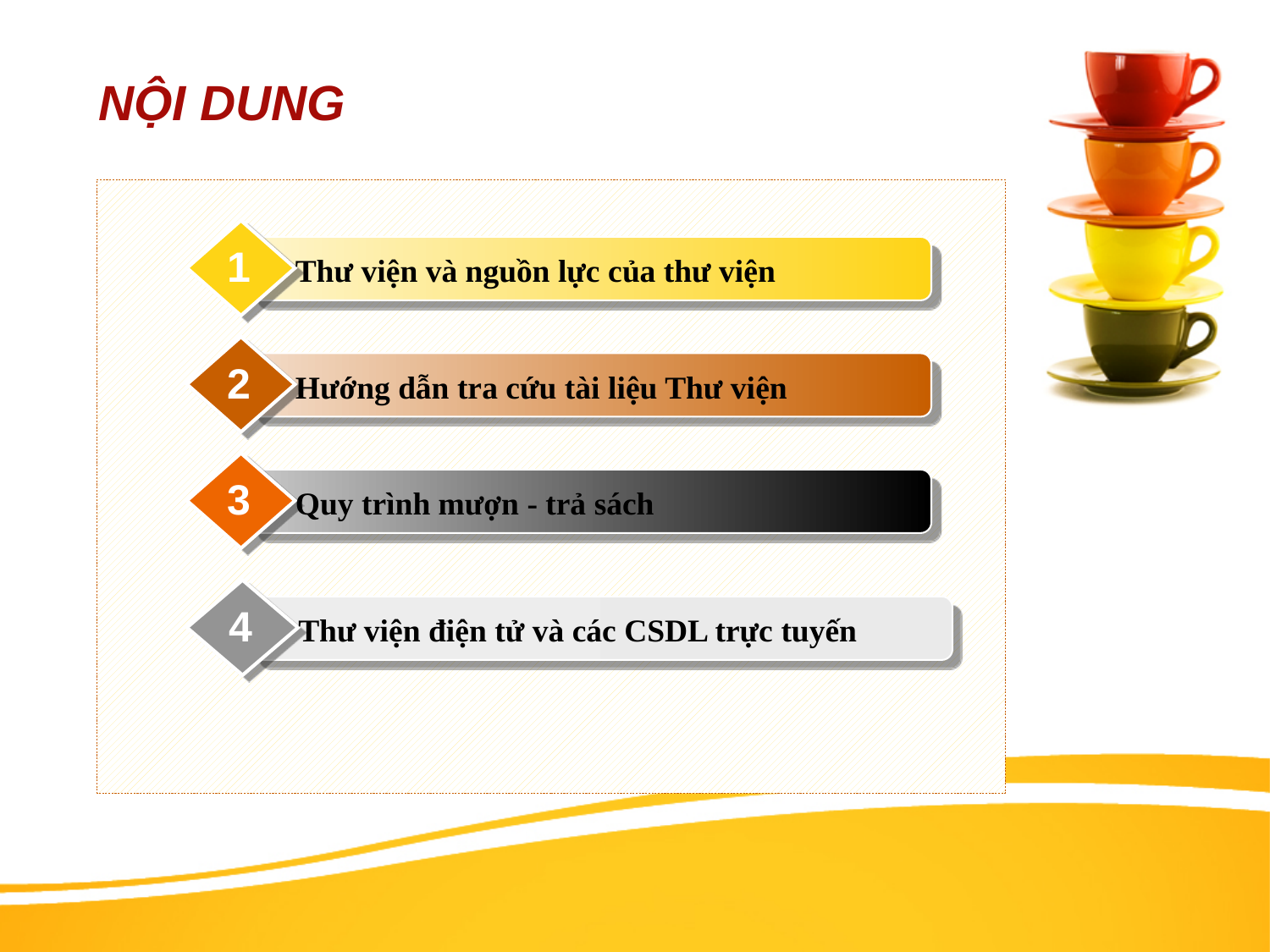

NỘI DUNG

1

Thư viện và nguồn lực của thư viện

2

Hướng dẫn tra cứu tài liệu Thư viện

3

Quy trình mượn - trả sách

4

Thư viện điện tử và các CSDL trực tuyến